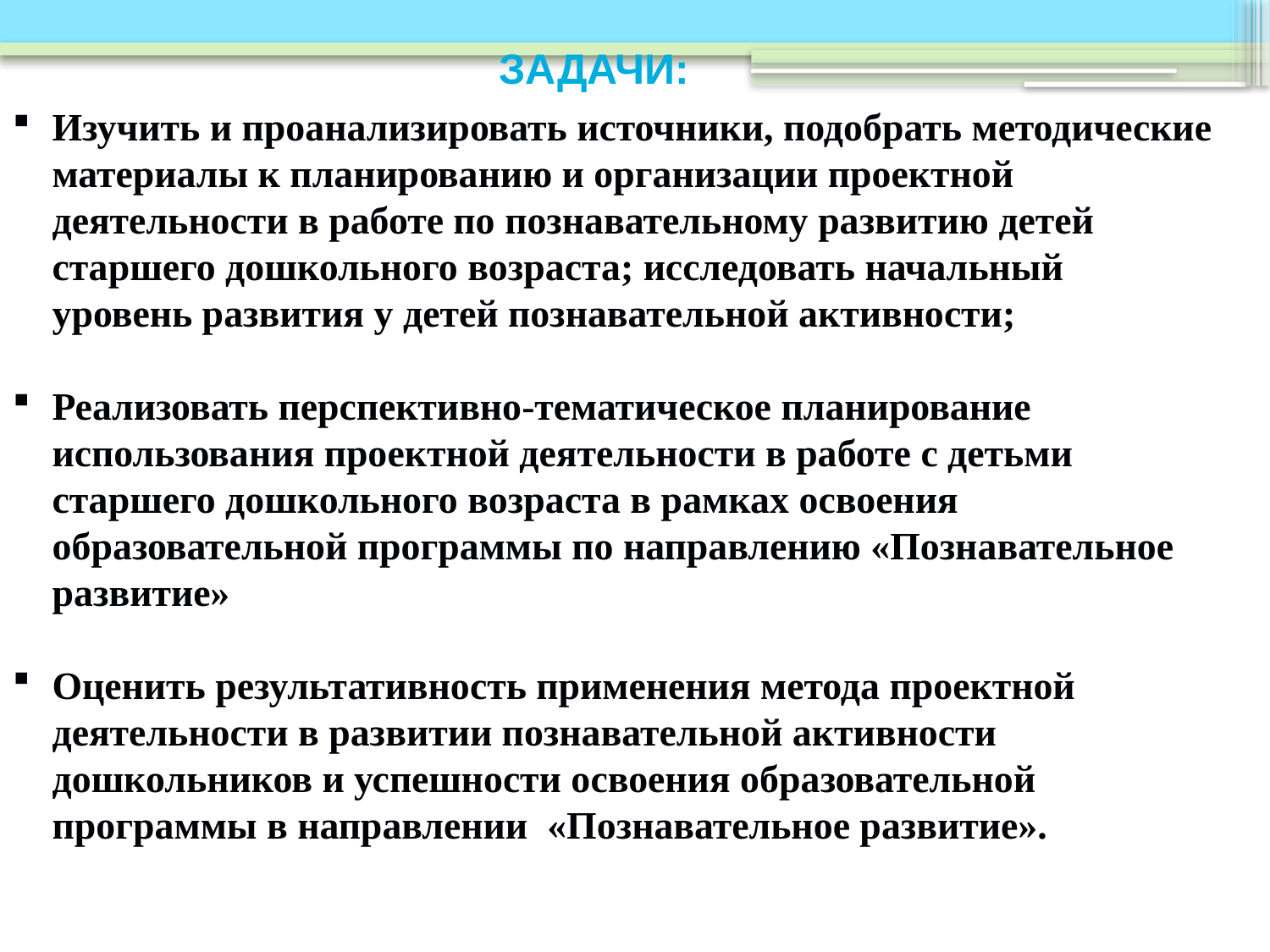

Задачи:
Изучить и проанализировать источники, подобрать методические материалы к планированию и организации проектной деятельности в работе по познавательному развитию детей старшего дошкольного возраста; исследовать начальный уровень развития у детей познавательной активности;

Реализовать перспективно-тематическое планирование использования проектной деятельности в работе с детьми старшего дошкольного возраста в рамках освоения образовательной программы по направлению «Познавательное развитие»

Оценить результативность применения метода проектной деятельности в развитии познавательной активности     дошкольников и успешности освоения образовательной программы в направлении  «Познавательное развитие».